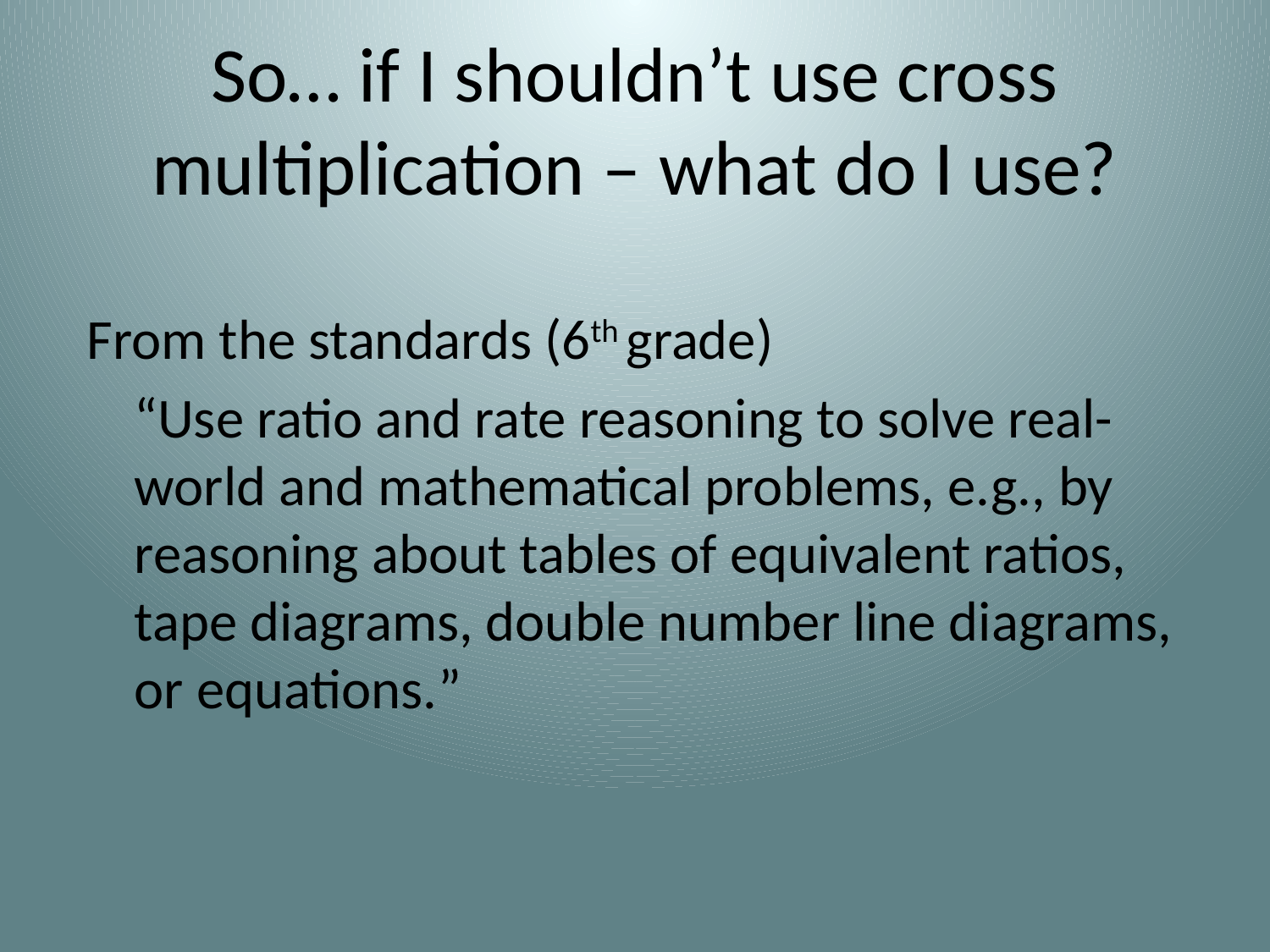

# So… if I shouldn’t use cross multiplication – what do I use?
From the standards (6th grade)
“Use ratio and rate reasoning to solve real-world and mathematical problems, e.g., by reasoning about tables of equivalent ratios, tape diagrams, double number line diagrams, or equations.”